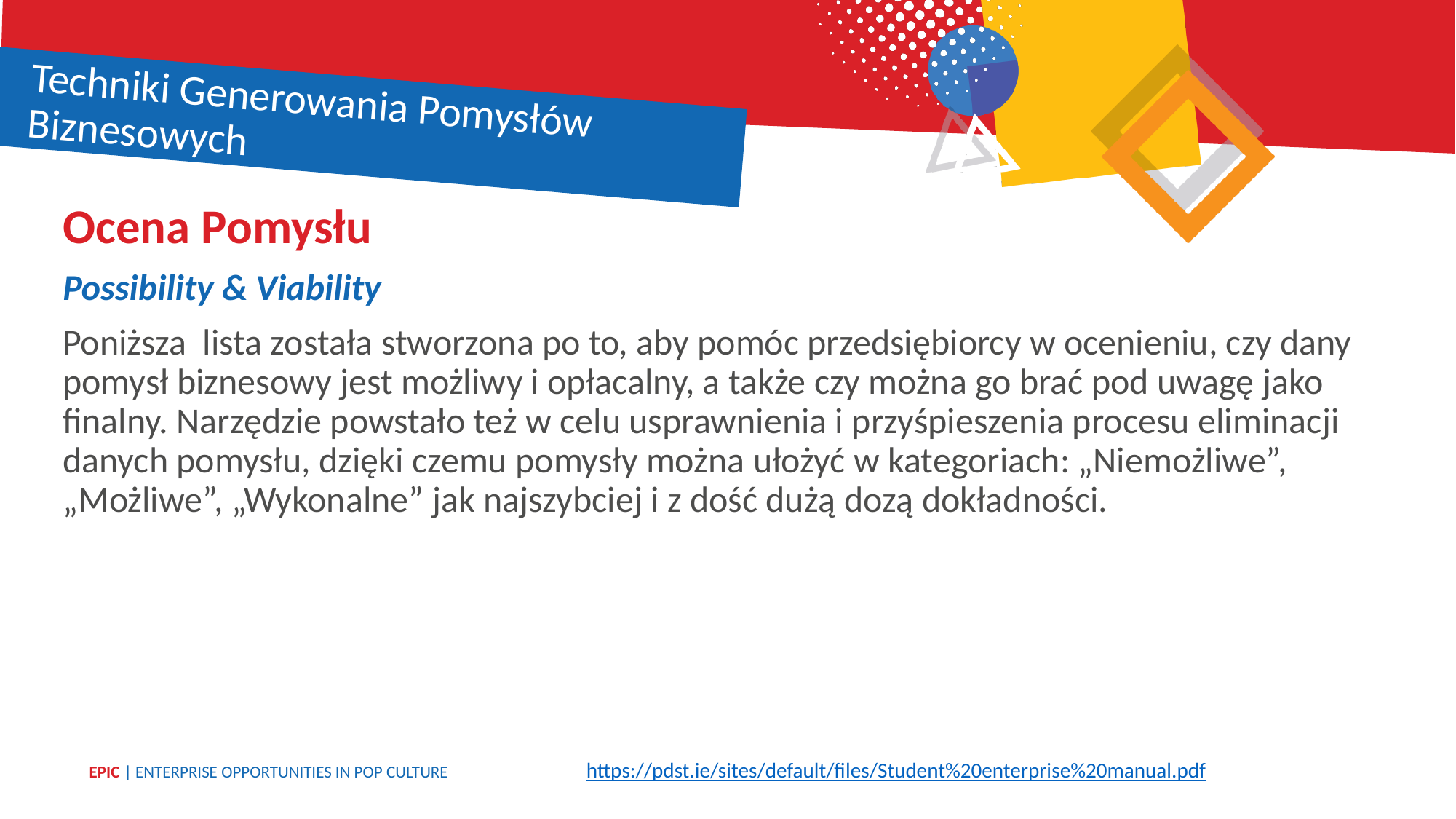

Techniki Generowania Pomysłów Biznesowych
Ocena Pomysłu
Possibility & Viability
Poniższa  lista została stworzona po to, aby pomóc przedsiębiorcy w ocenieniu, czy dany pomysł biznesowy jest możliwy i opłacalny, a także czy można go brać pod uwagę jako finalny. Narzędzie powstało też w celu usprawnienia i przyśpieszenia procesu eliminacji danych pomysłu, dzięki czemu pomysły można ułożyć w kategoriach: „Niemożliwe”, „Możliwe”, „Wykonalne” jak najszybciej i z dość dużą dozą dokładności.
https://pdst.ie/sites/default/files/Student%20enterprise%20manual.pdf